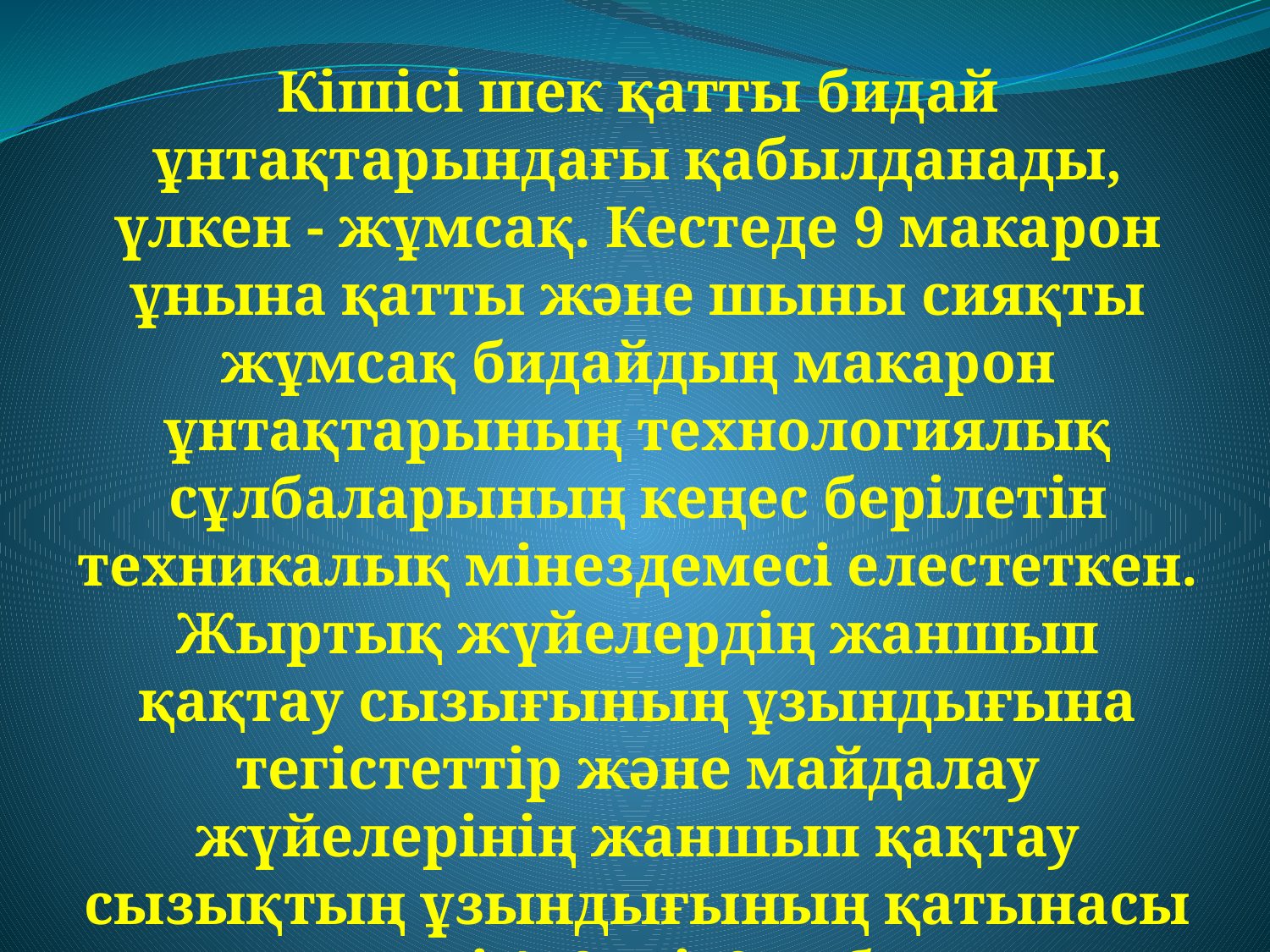

Кiшiсi шек қатты бидай ұнтақтарындағы қабылданады, үлкен - жұмсақ. Кестеде 9 макарон ұнына қатты және шыны сияқты жұмсақ бидайдың макарон ұнтақтарының технологиялық сұлбаларының кеңес берiлетiн техникалық мiнездемесi елестеткен. Жыртық жүйелердiң жаншып қақтау сызығының ұзындығына тегiстеттiр және майдалау жүйелерiнiң жаншып қақтау сызықтың ұзындығының қатынасы шектердегi 1, 0-шi, 9 қабылдауға ұсынылады.